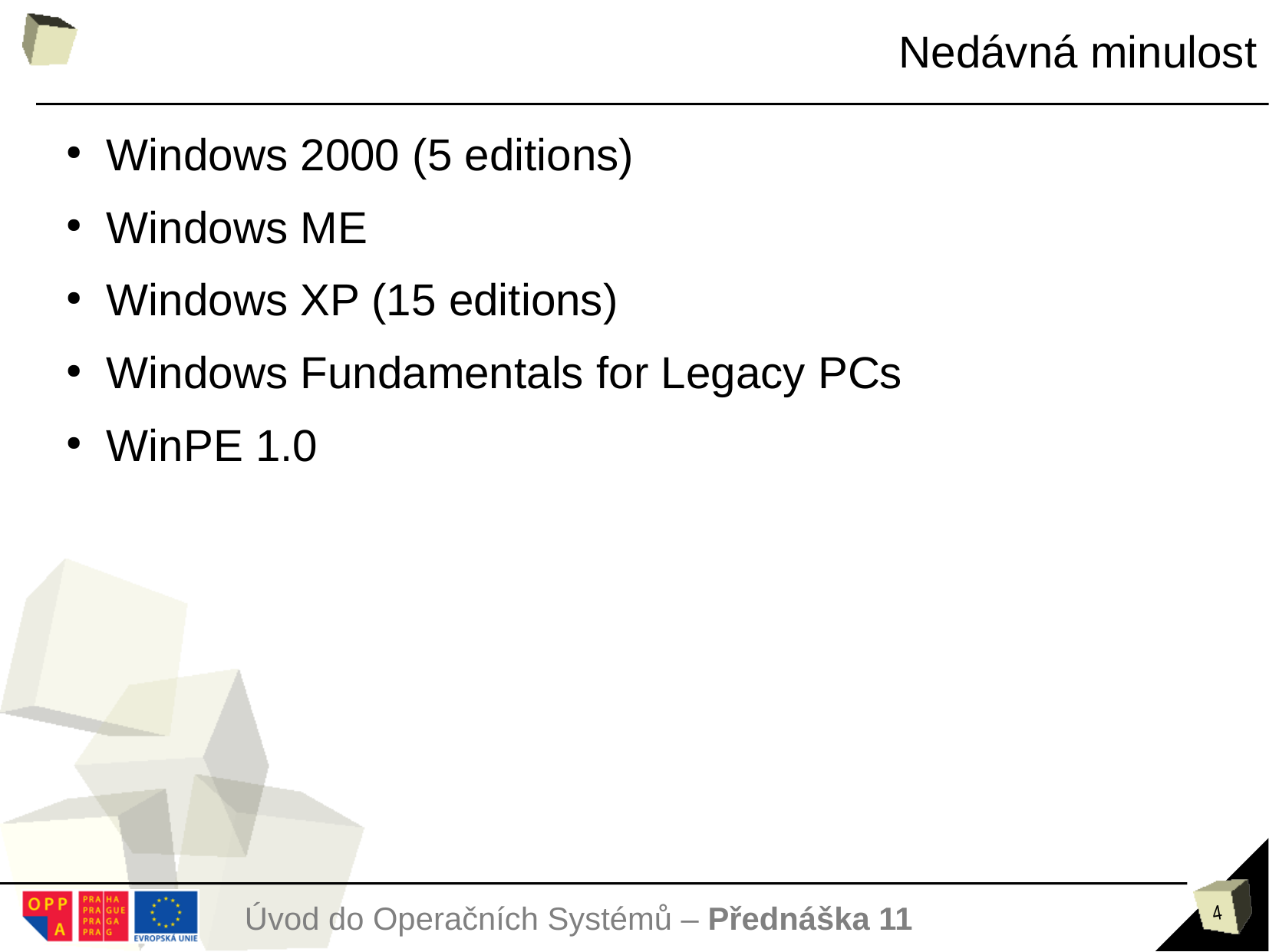

Nedávná minulost
Windows 2000 (5 editions)
Windows ME
Windows XP (15 editions)
Windows Fundamentals for Legacy PCs
WinPE 1.0